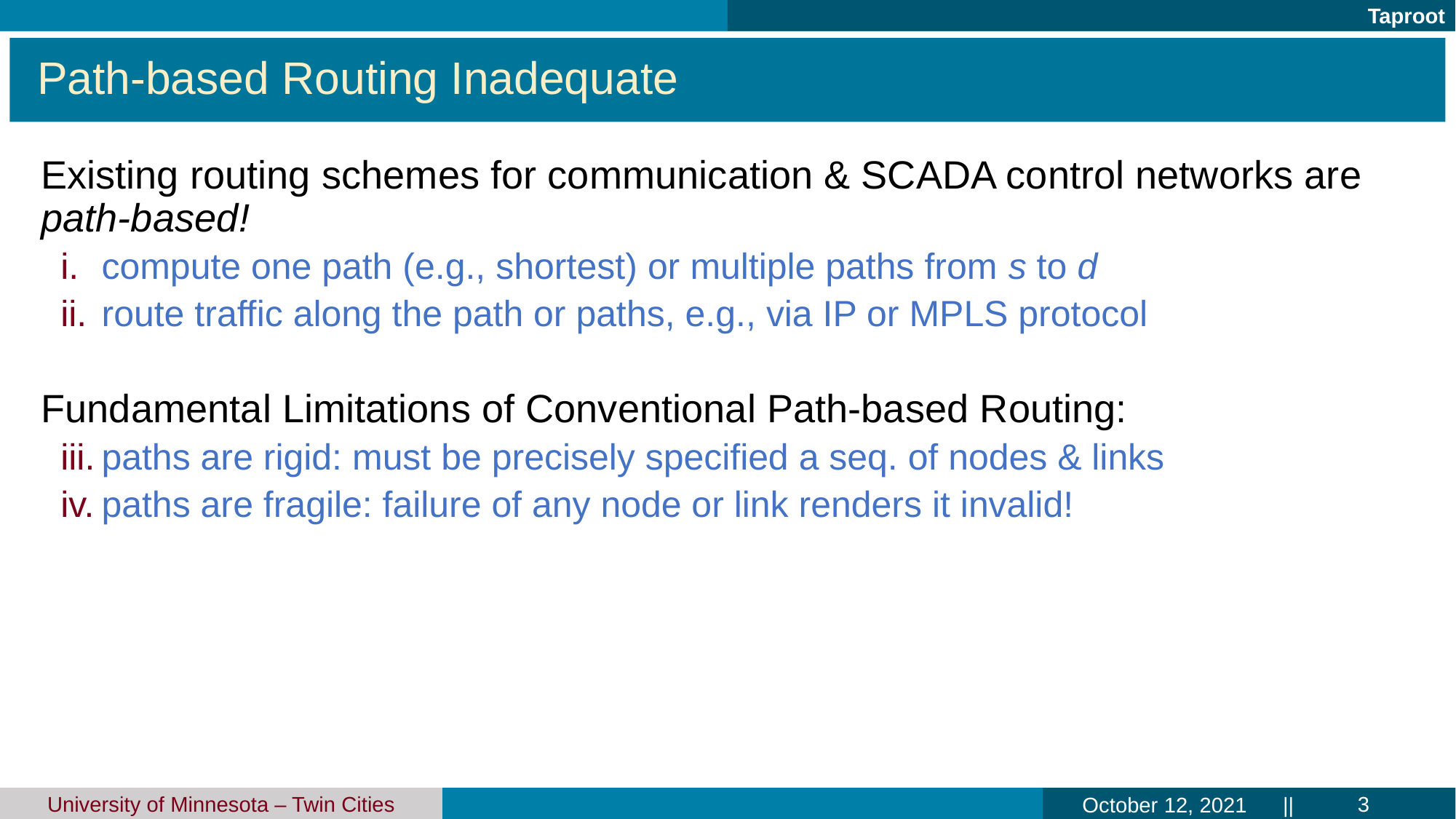

# Path-based Routing Inadequate
Existing routing schemes for communication & SCADA control networks are path-based!
compute one path (e.g., shortest) or multiple paths from s to d
route traffic along the path or paths, e.g., via IP or MPLS protocol
Fundamental Limitations of Conventional Path-based Routing:
paths are rigid: must be precisely specified a seq. of nodes & links
paths are fragile: failure of any node or link renders it invalid!